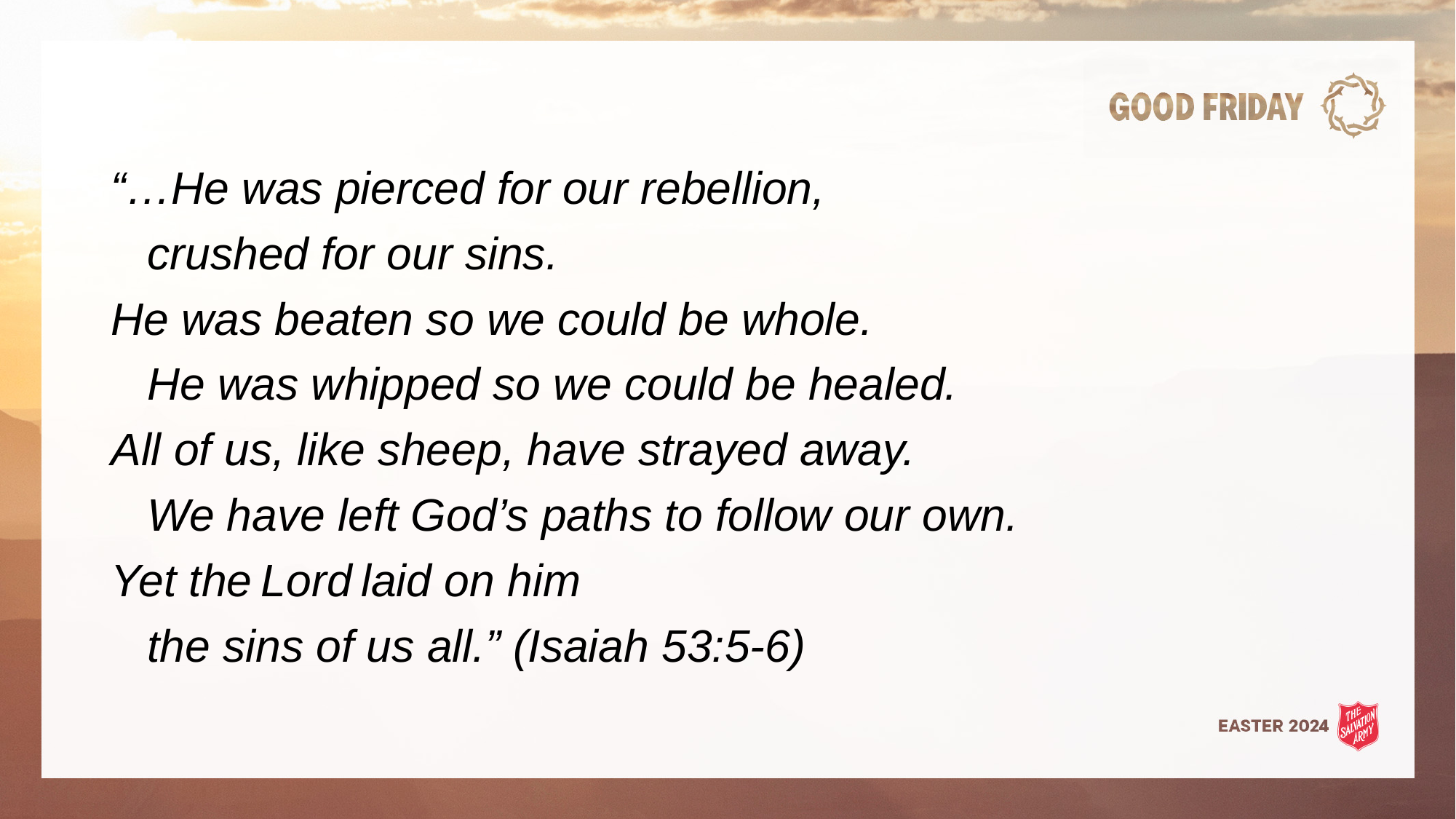

“…He was pierced for our rebellion, 
    crushed for our sins. 
He was beaten so we could be whole. 
    He was whipped so we could be healed. 
All of us, like sheep, have strayed away. 
    We have left God’s paths to follow our own. 
Yet the Lord laid on him 
    the sins of us all.” (Isaiah 53:5-6)